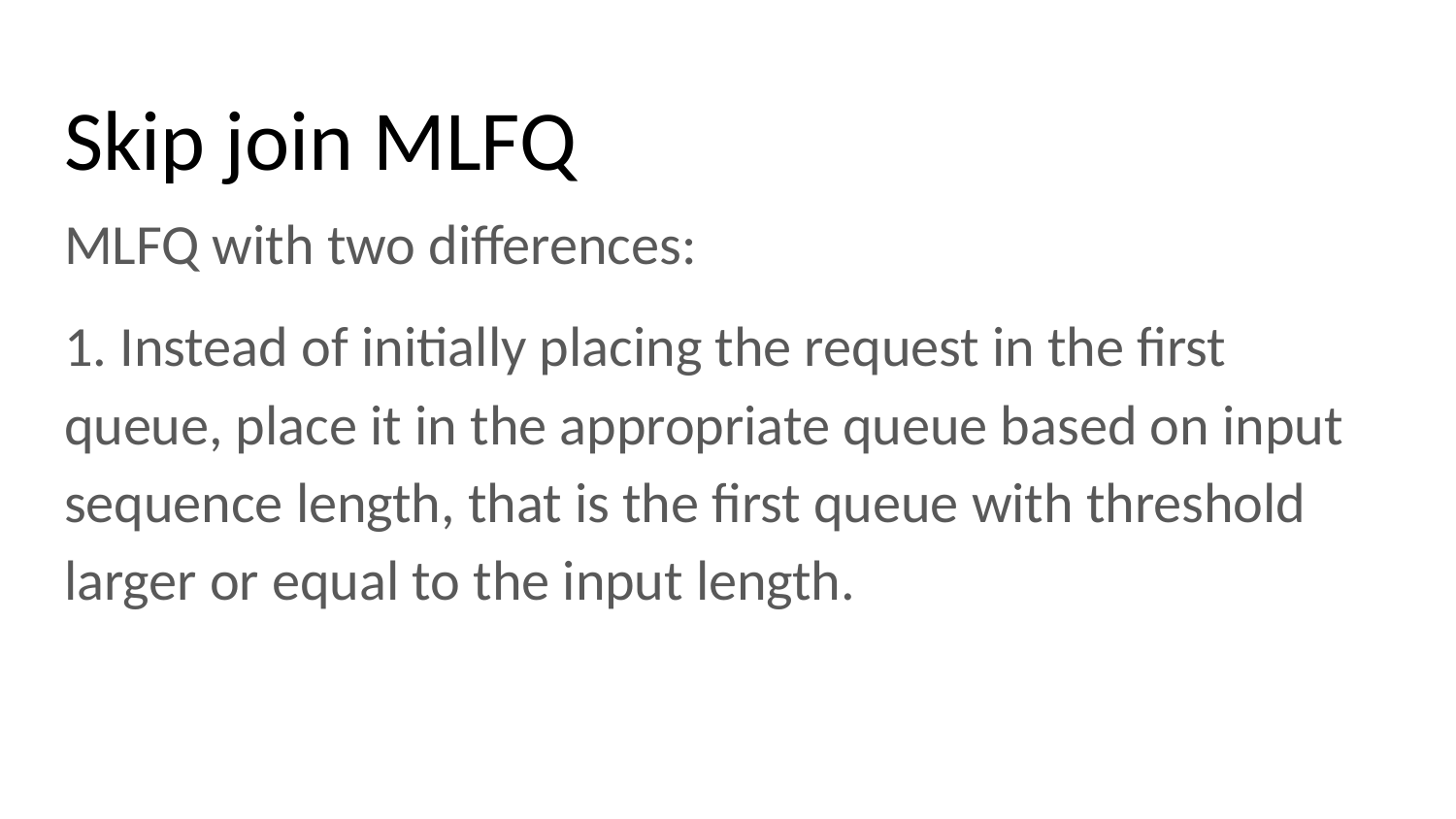

# Skip join MLFQ
MLFQ with two differences:
1. Instead of initially placing the request in the first queue, place it in the appropriate queue based on input sequence length, that is the first queue with threshold larger or equal to the input length.